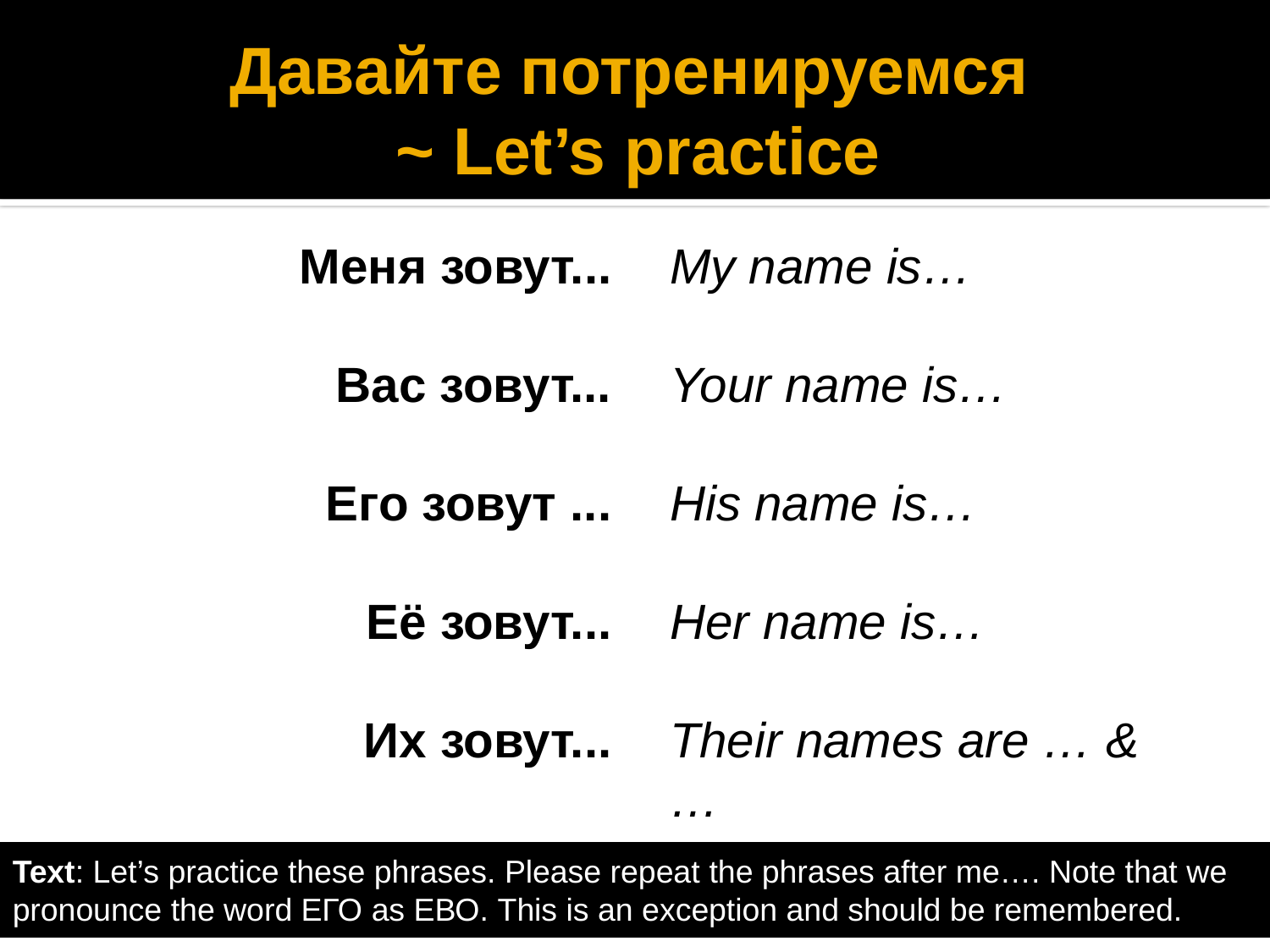

# Давайте потренируемся ~ Let’s practice
Меня зовут...

Вас зовут...

Его зовут ...

Её зовут...

Их зовут...
My name is…

Your name is…

His name is…

Her name is…

Their names are … & …
Text: Let’s practice these phrases. Please repeat the phrases after me…. Note that we pronounce the word ЕГО as ЕВО. This is an exception and should be remembered.